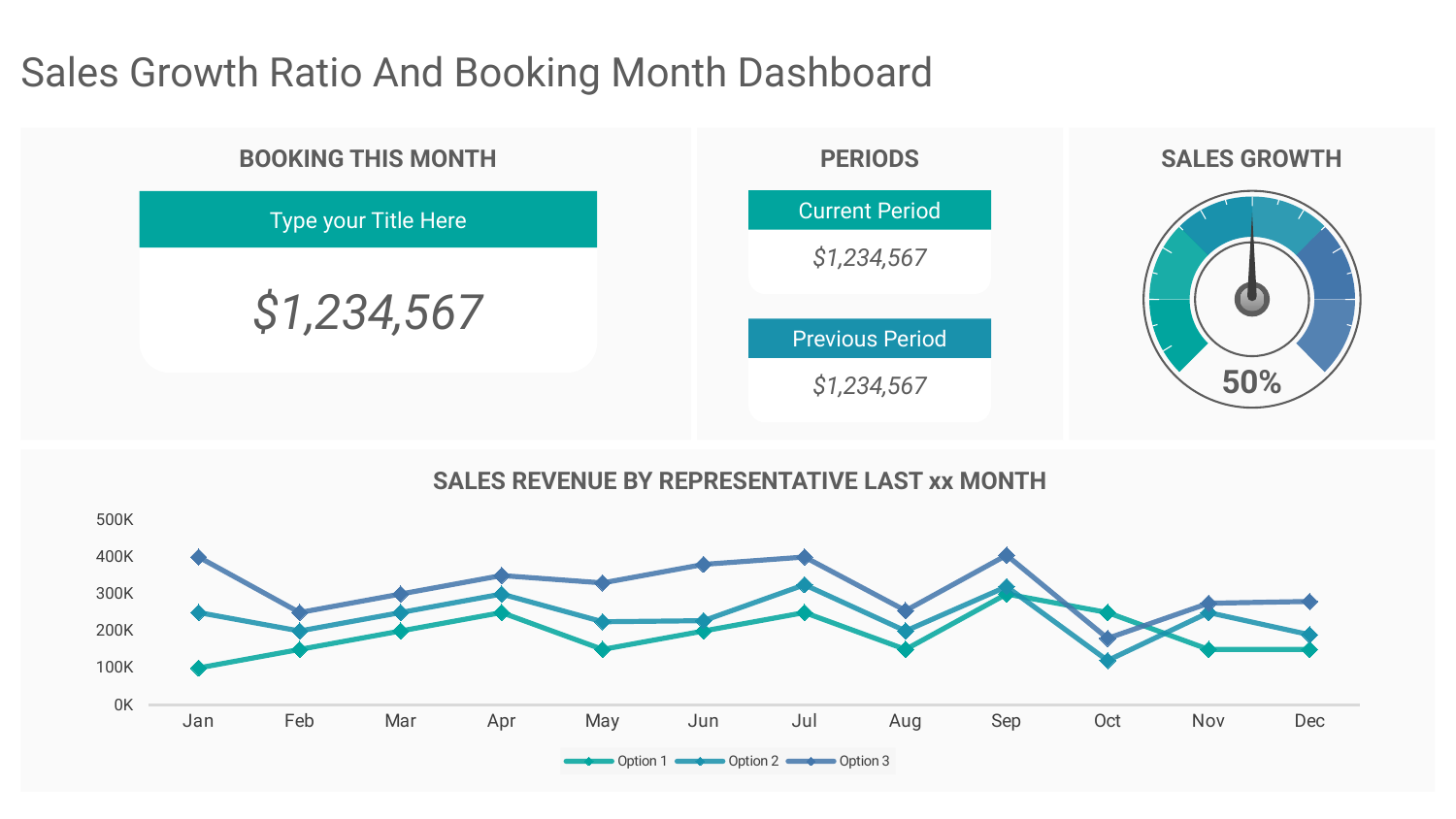

# Sales Growth Ratio And Booking Month Dashboard

BOOKING THIS MONTH
PERIODS
SALES GROWTH

Current Period

Type your Title Here

$1,234,567
$1,234,567

Previous Period
50%
$1,234,567

SALES REVENUE BY REPRESENTATIVE LAST xx MONTH

### Chart

| Category | Option 1 | Option 2 | Option 3 |
|---|---|---|---|
| Jan | 100000.0 | 250000.0 | 400000.0 |
| Feb | 150000.0 | 200000.0 | 250000.0 |
| Mar | 200000.0 | 250000.0 | 300000.0 |
| Apr | 250000.0 | 300000.0 | 350000.0 |
| May | 150000.0 | 225000.0 | 330000.0 |
| Jun | 200000.0 | 228000.0 | 380000.0 |
| Jul | 250000.0 | 325000.0 | 400000.0 |
| Aug | 150000.0 | 200000.0 | 255000.0 |
| Sep | 300000.0 | 320000.0 | 405000.0 |
| Oct | 250000.0 | 120000.0 | 180000.0 |
| Nov | 150000.0 | 250000.0 | 275000.0 |
| Dec | 150000.0 | 190000.0 | 280000.0 |